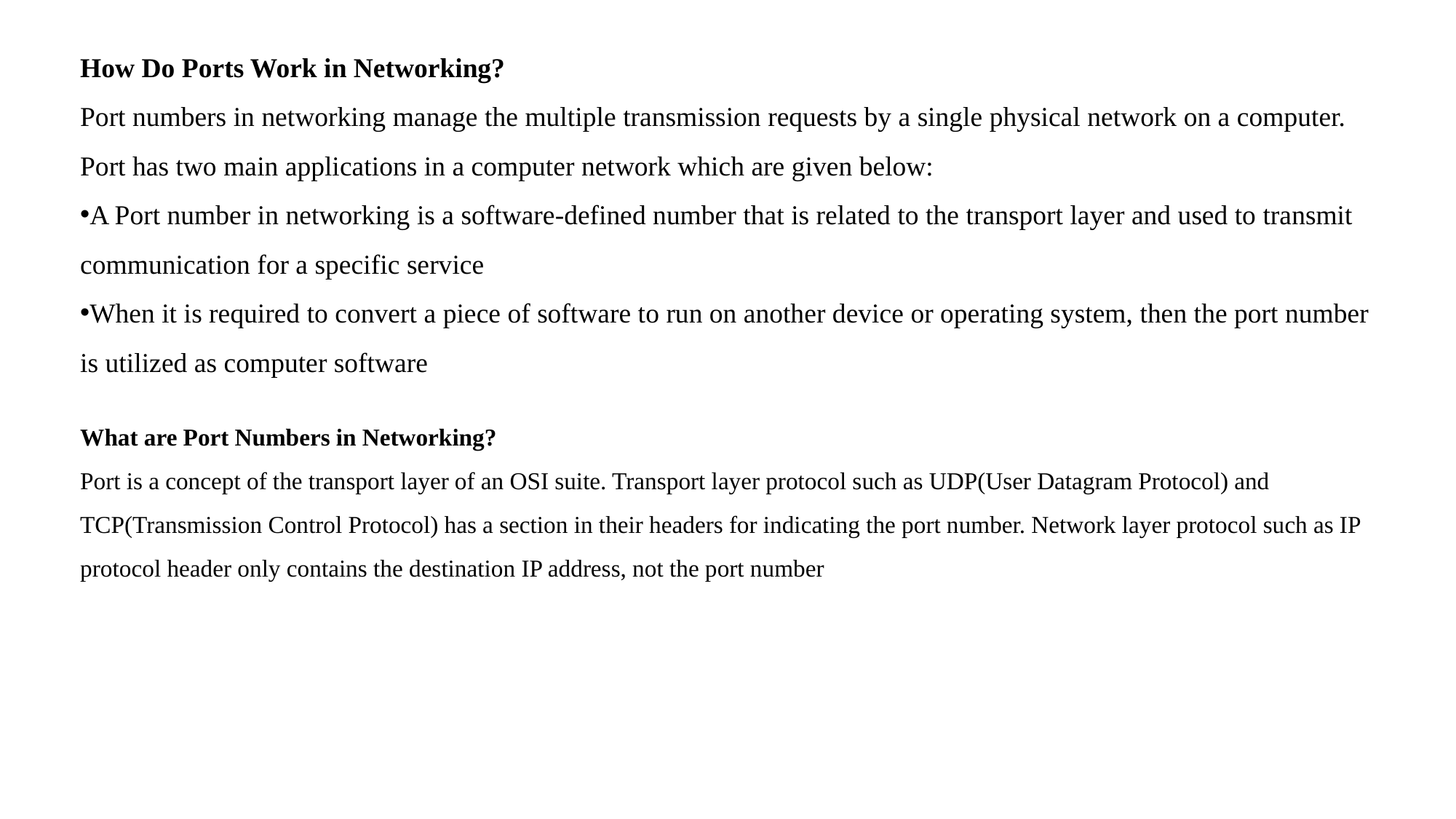

How Do Ports Work in Networking?
Port numbers in networking manage the multiple transmission requests by a single physical network on a computer. Port has two main applications in a computer network which are given below:
A Port number in networking is a software-defined number that is related to the transport layer and used to transmit communication for a specific service
When it is required to convert a piece of software to run on another device or operating system, then the port number is utilized as computer software
What are Port Numbers in Networking?
Port is a concept of the transport layer of an OSI suite. Transport layer protocol such as UDP(User Datagram Protocol) and TCP(Transmission Control Protocol) has a section in their headers for indicating the port number. Network layer protocol such as IP protocol header only contains the destination IP address, not the port number